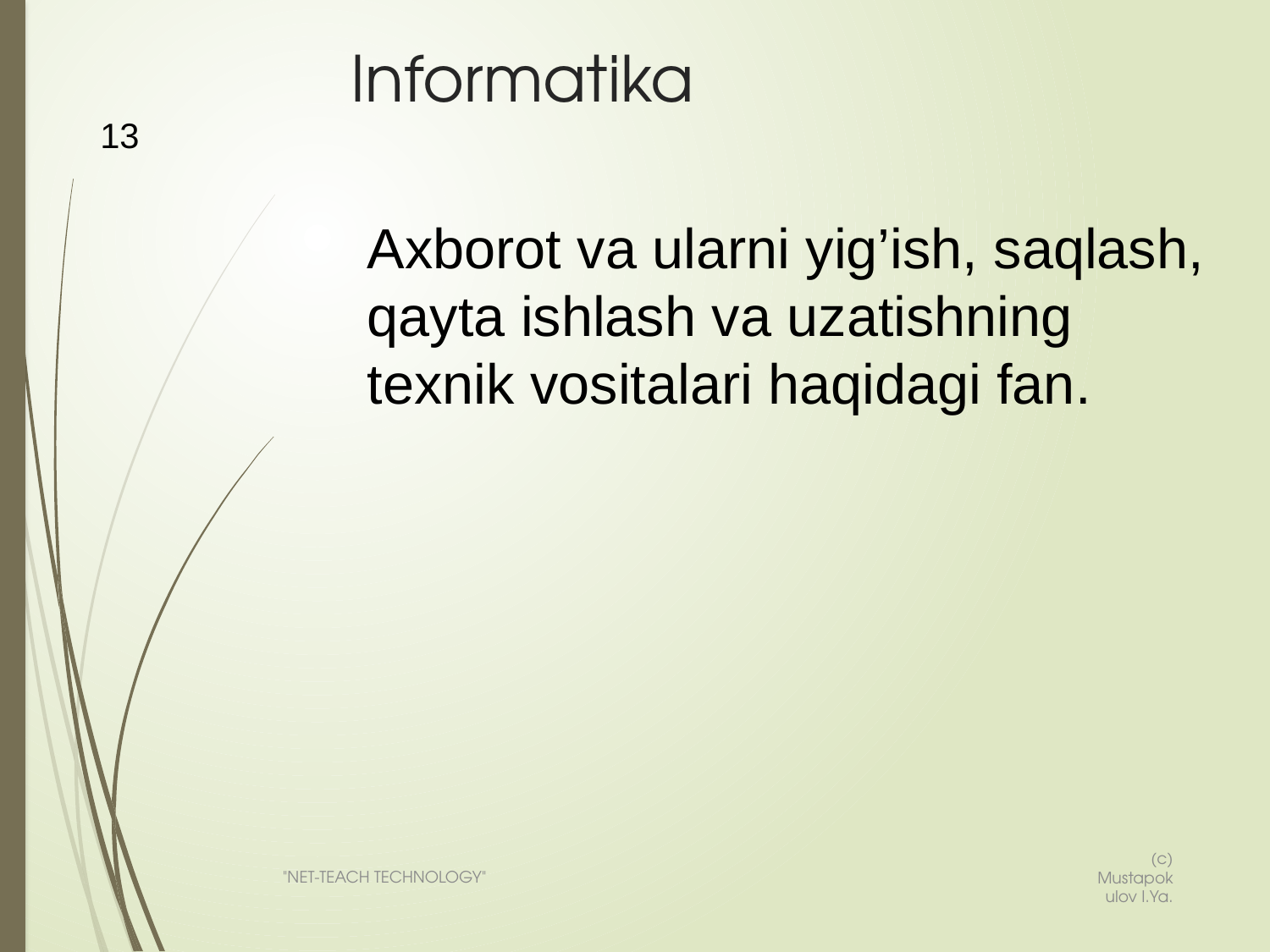

# Informatika
13
Axborot va ularni yig’ish, saqlash, qayta ishlash va uzatishning texnik vositalari haqidagi fan.
INFORMATIKA
INFORmatsiya
avtoMATIKA

(c) Mustapokulov I.Ya.
"NET-TEACH TECHNOLOGY"